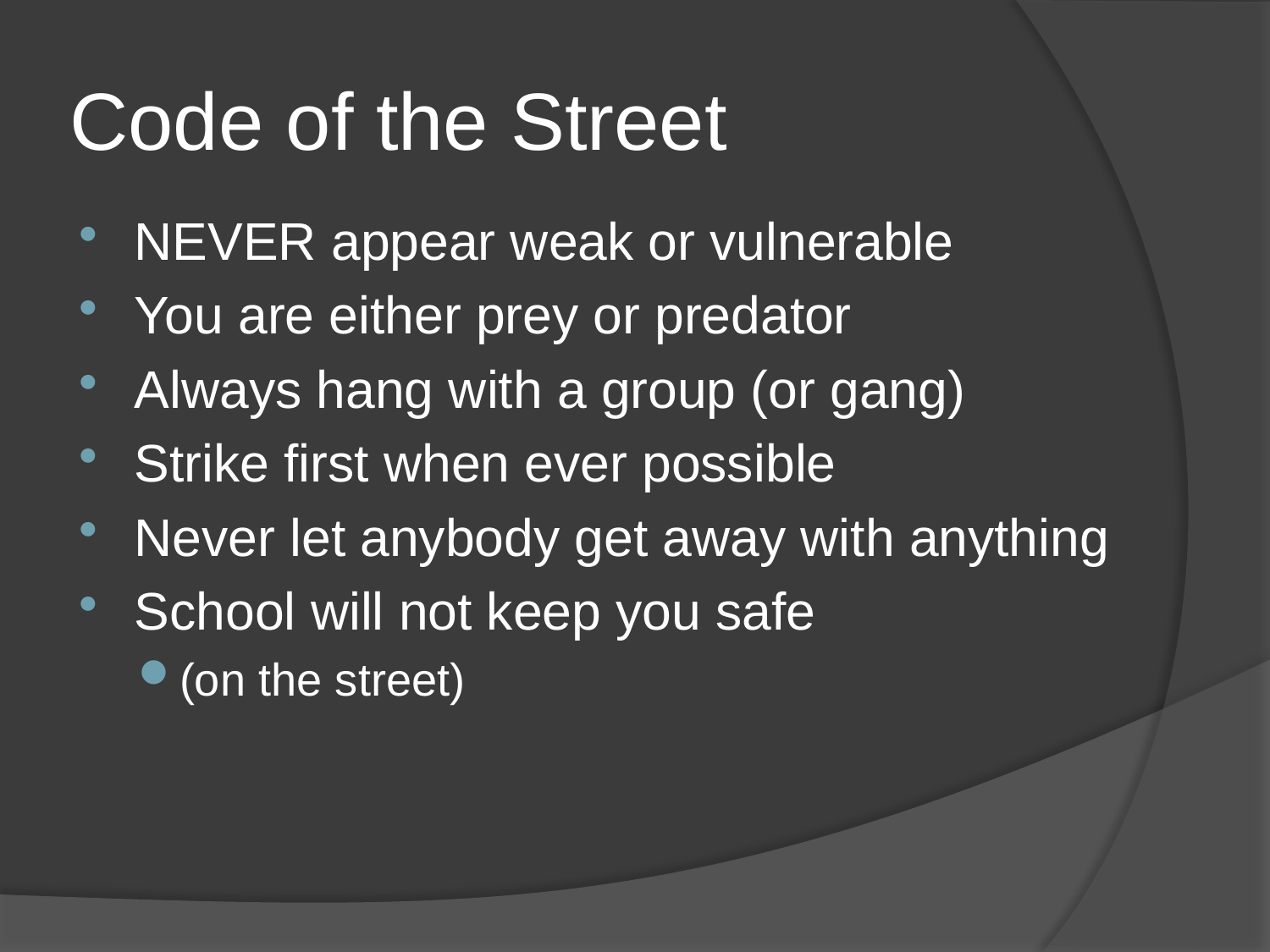

# Code of the Street
NEVER appear weak or vulnerable
You are either prey or predator
Always hang with a group (or gang)
Strike first when ever possible
Never let anybody get away with anything
School will not keep you safe
(on the street)